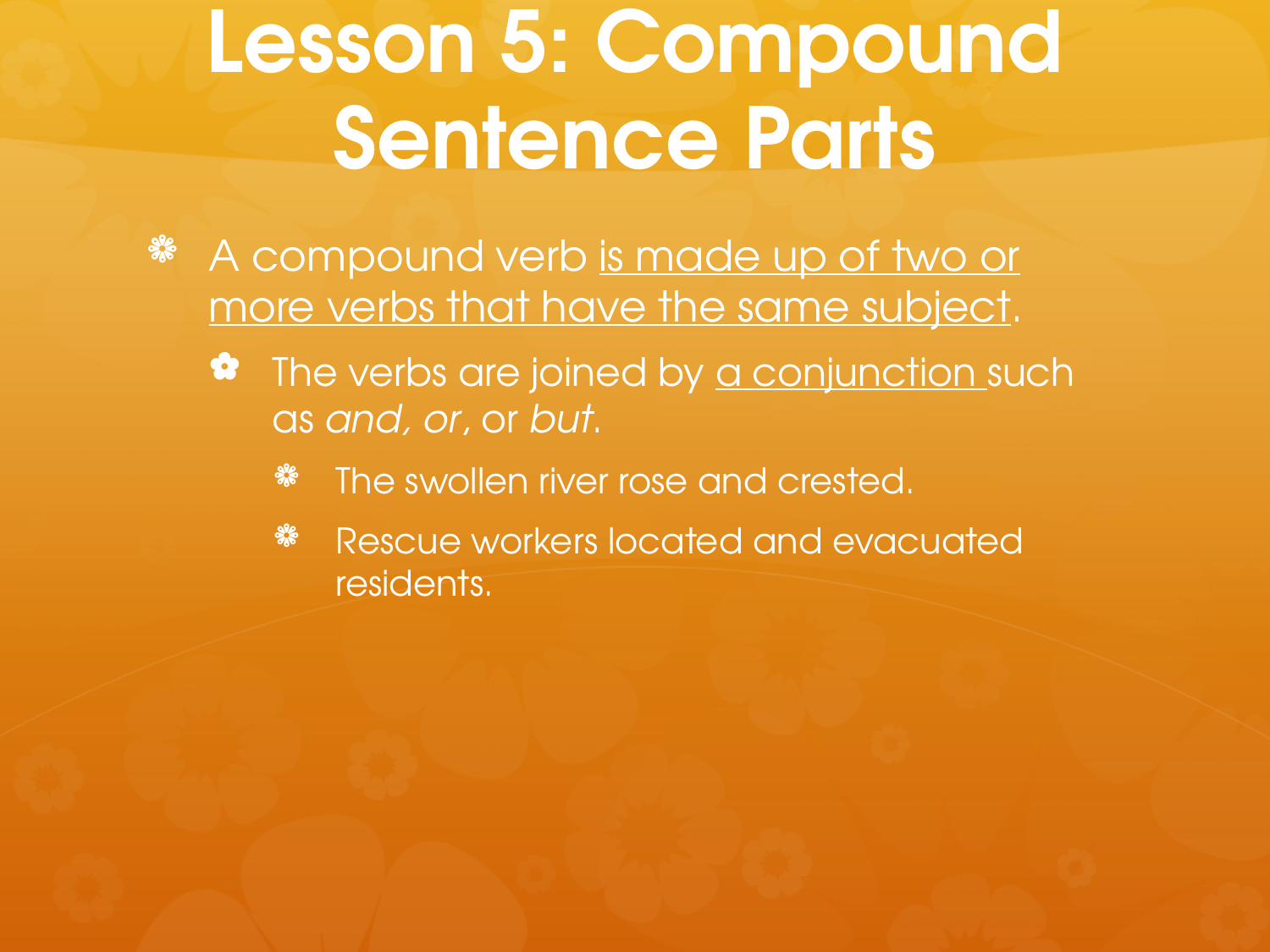

# Lesson 5: Compound Sentence Parts
A compound verb is made up of two or more verbs that have the same subject.
The verbs are joined by a conjunction such as and, or, or but.
The swollen river rose and crested.
Rescue workers located and evacuated residents.